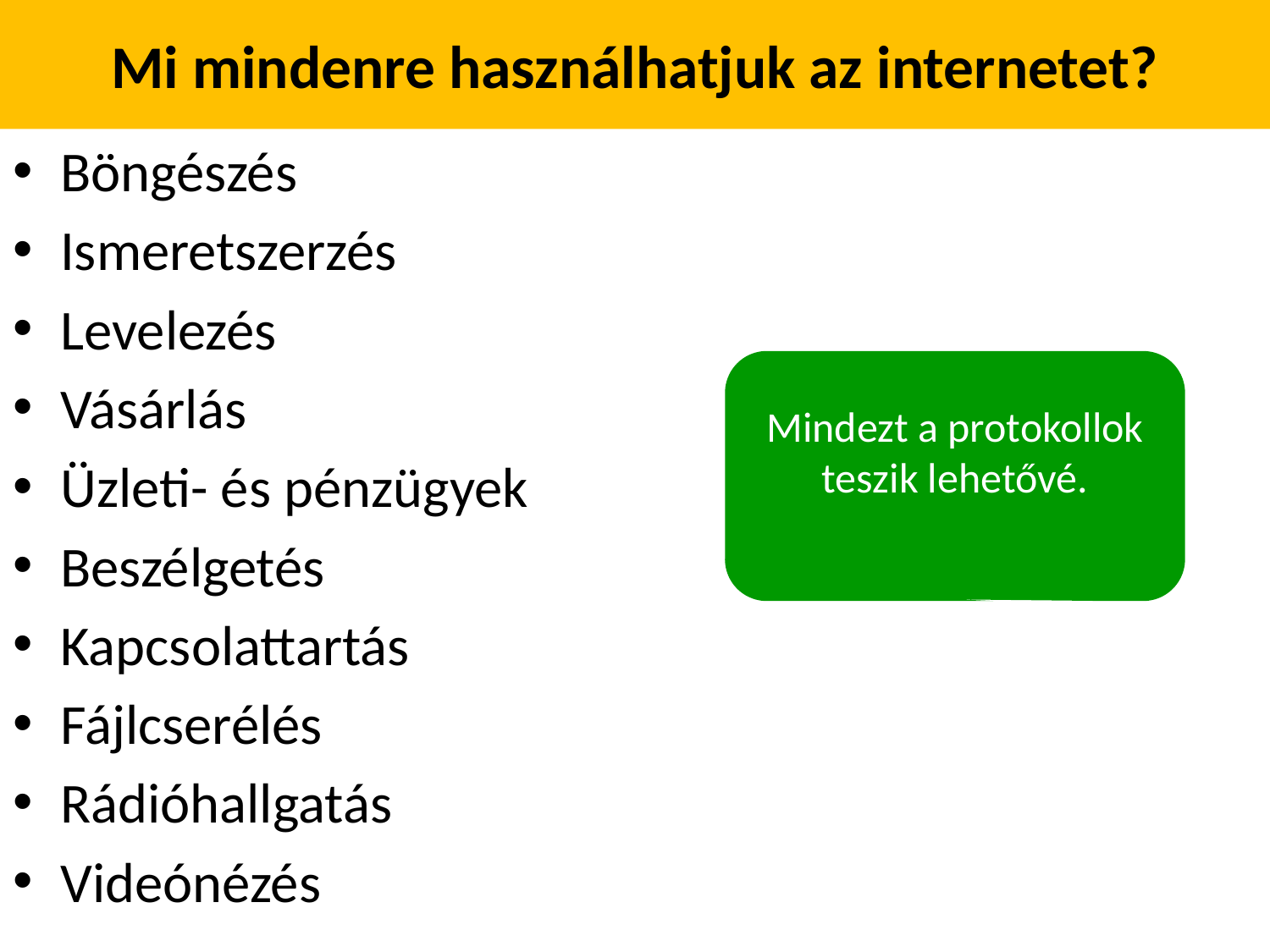

# Mi mindenre használhatjuk az internetet?
Böngészés
Ismeretszerzés
Levelezés
Vásárlás
Üzleti- és pénzügyek
Beszélgetés
Kapcsolattartás
Fájlcserélés
Rádióhallgatás
Videónézés

Mindezt a protokollok teszik lehetővé.